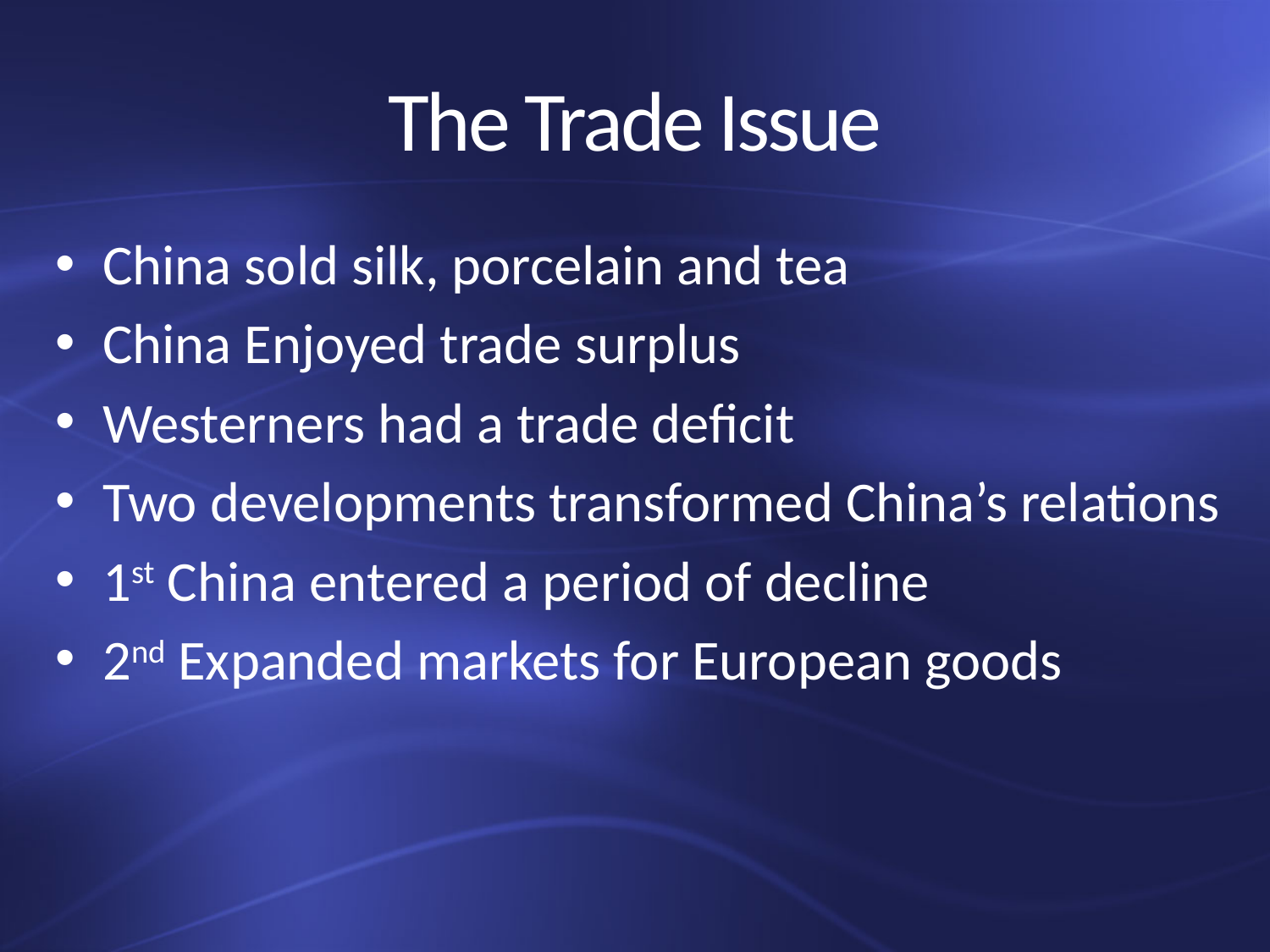

# The Trade Issue
China sold silk, porcelain and tea
China Enjoyed trade surplus
Westerners had a trade deficit
Two developments transformed China’s relations
1st China entered a period of decline
2nd Expanded markets for European goods